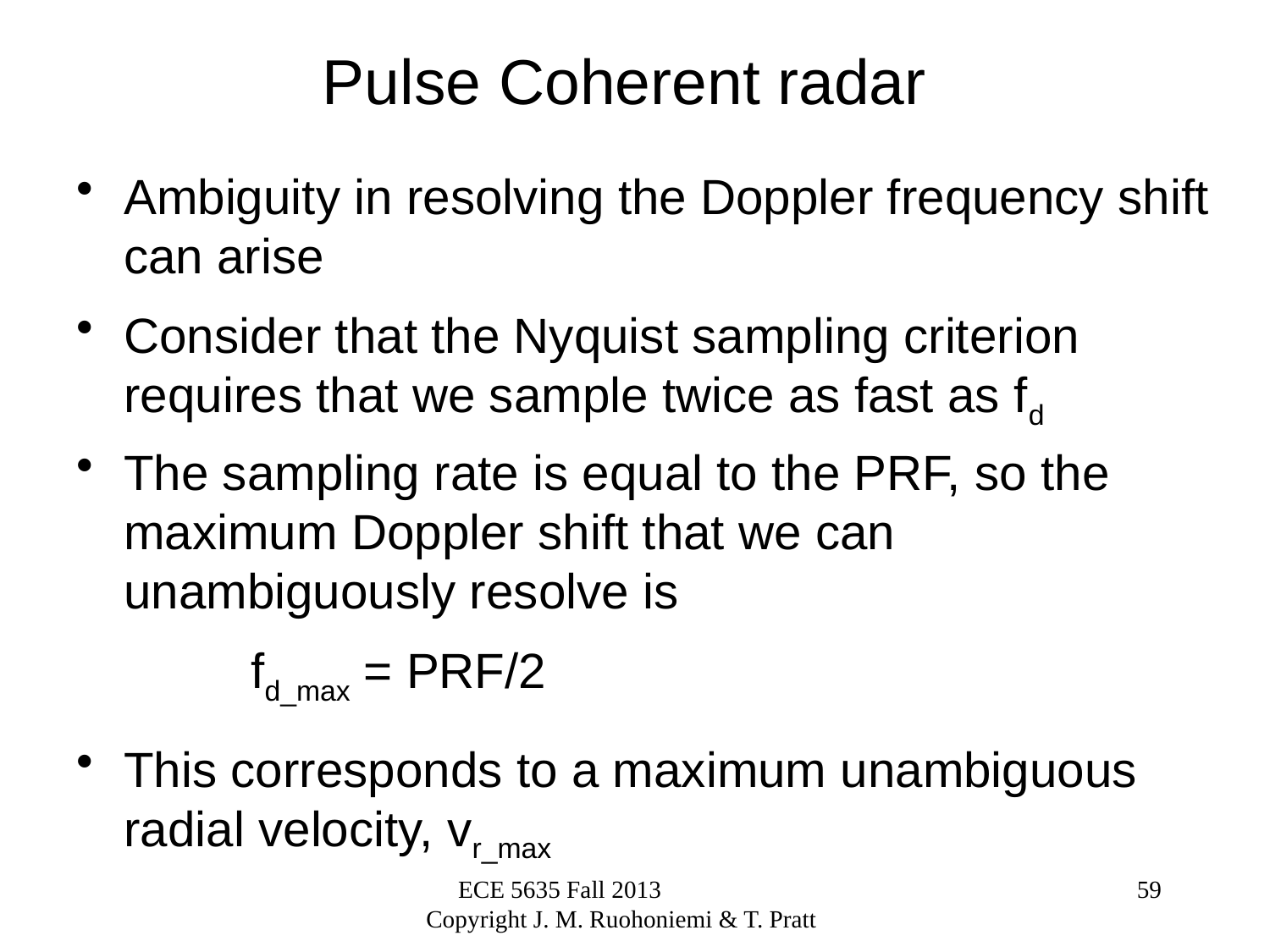

# Pulse Coherent radar
Ambiguity in resolving the Doppler frequency shift can arise
Consider that the Nyquist sampling criterion requires that we sample twice as fast as fd
The sampling rate is equal to the PRF, so the maximum Doppler shift that we can unambiguously resolve is
		fd_max = PRF/2
This corresponds to a maximum unambiguous radial velocity, vr_max

ECE 5635 Fall 2013                      Copyright J. M. Ruohoniemi & T. Pratt
59